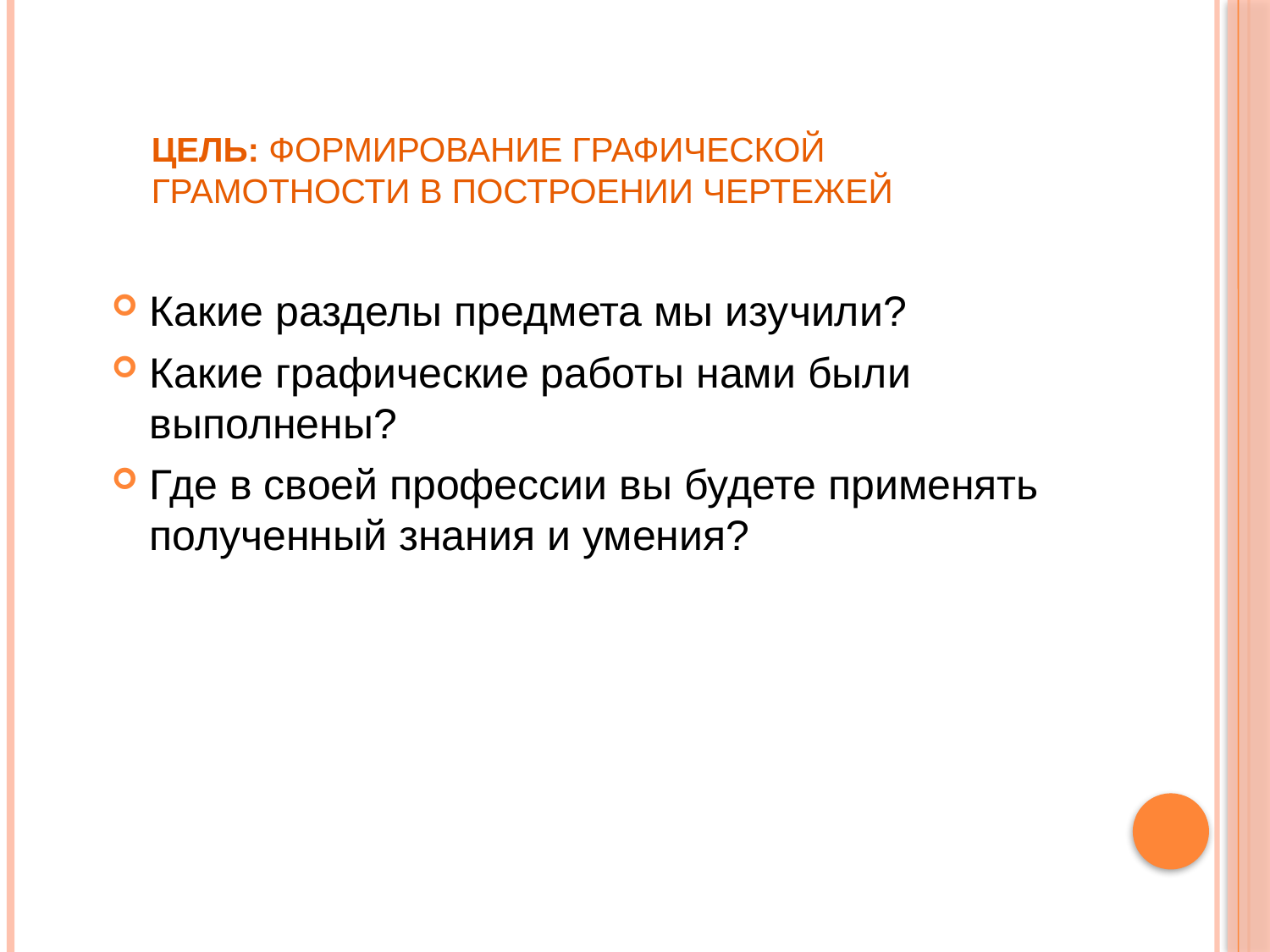

# Цель: формирование графической грамотности в построении чертежей
Какие разделы предмета мы изучили?
Какие графические работы нами были выполнены?
Где в своей профессии вы будете применять полученный знания и умения?